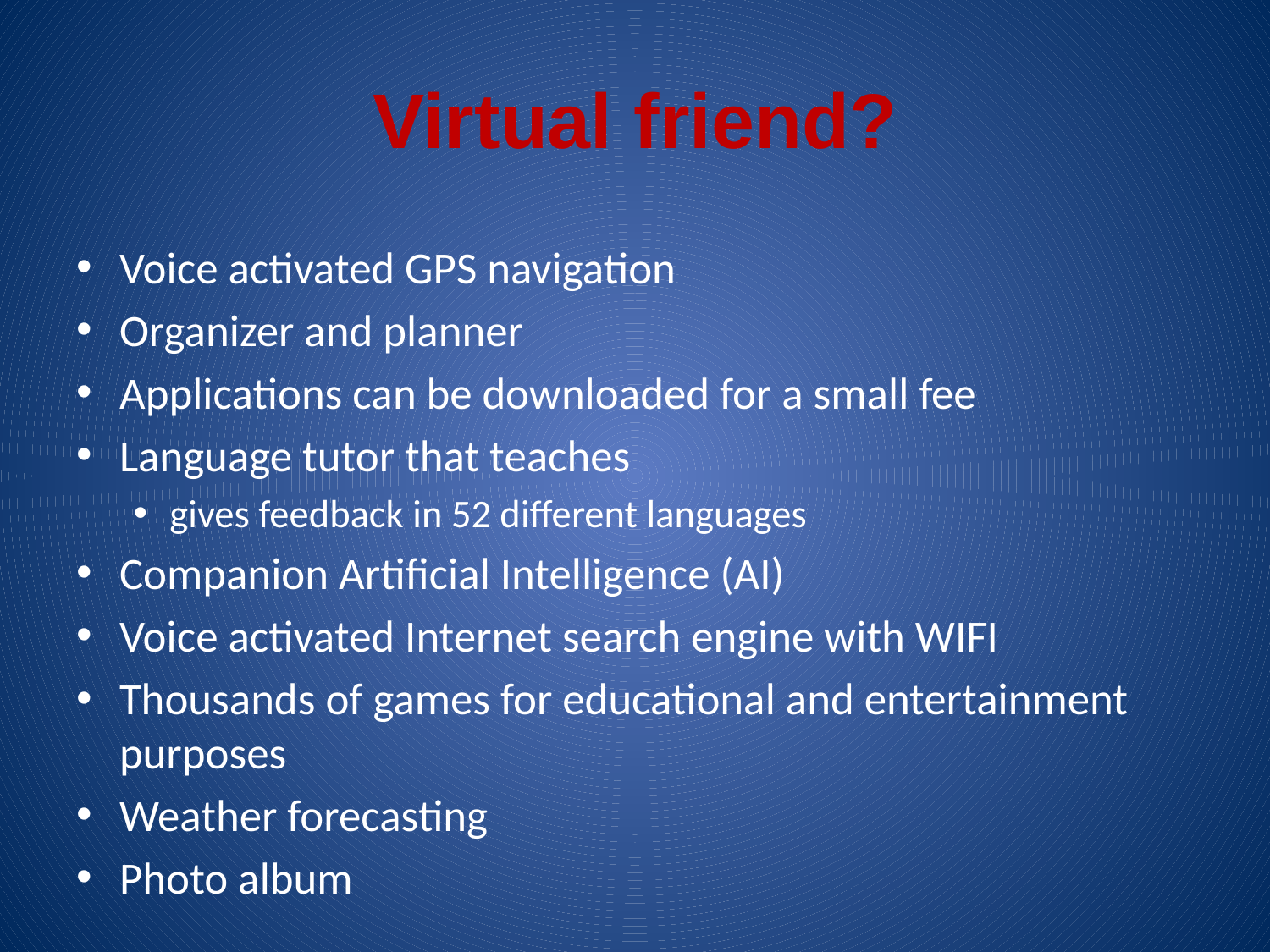

# Virtual friend?
Voice activated GPS navigation
Organizer and planner
Applications can be downloaded for a small fee
Language tutor that teaches
gives feedback in 52 different languages
Companion Artificial Intelligence (AI)
Voice activated Internet search engine with WIFI
Thousands of games for educational and entertainment purposes
Weather forecasting
Photo album